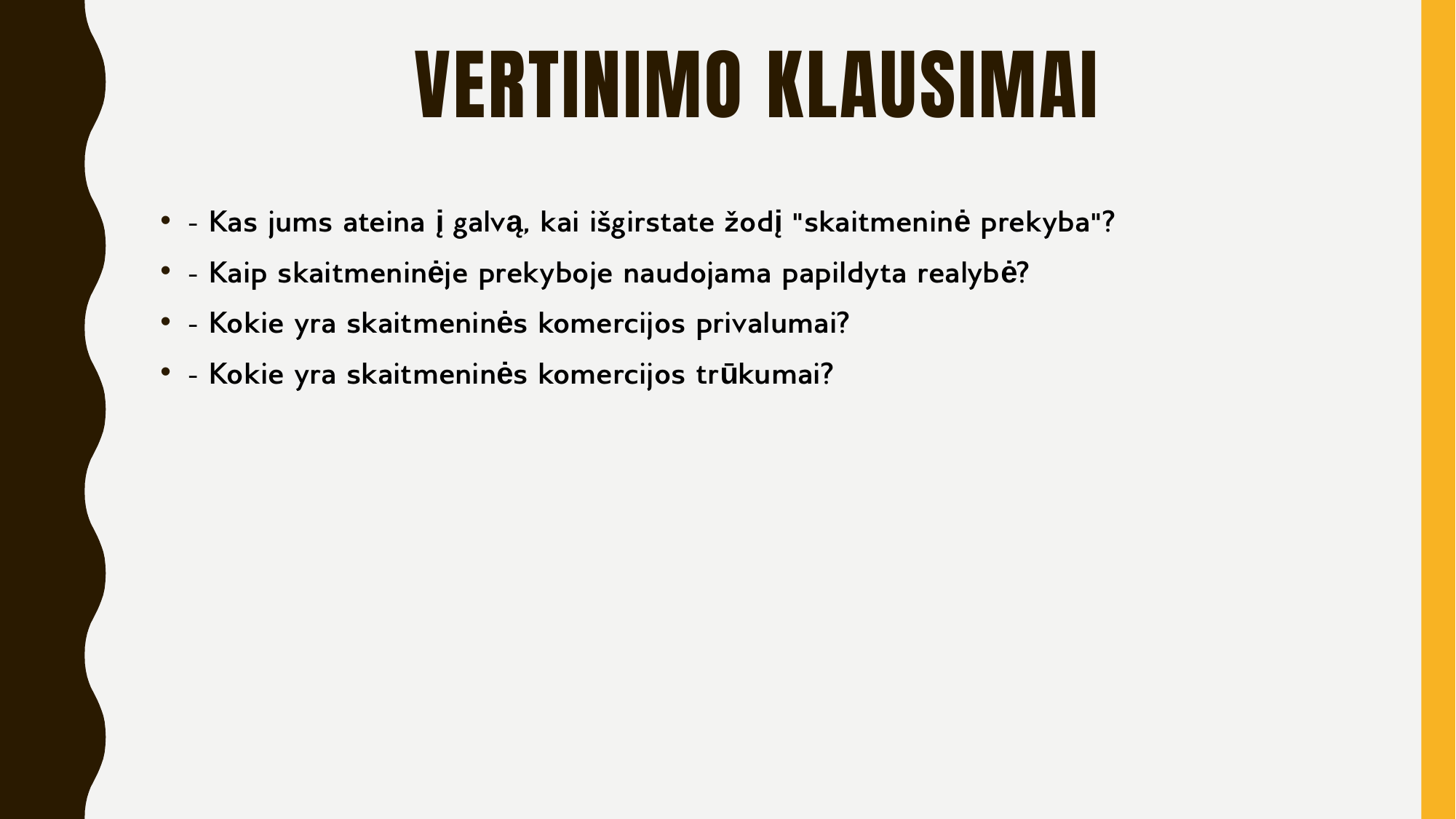

# VERTINIMO KLAUSIMAI
- Kas jums ateina į galvą, kai išgirstate žodį "skaitmeninė prekyba"?
- Kaip skaitmeninėje prekyboje naudojama papildyta realybė?
- Kokie yra skaitmeninės komercijos privalumai?
- Kokie yra skaitmeninės komercijos trūkumai?